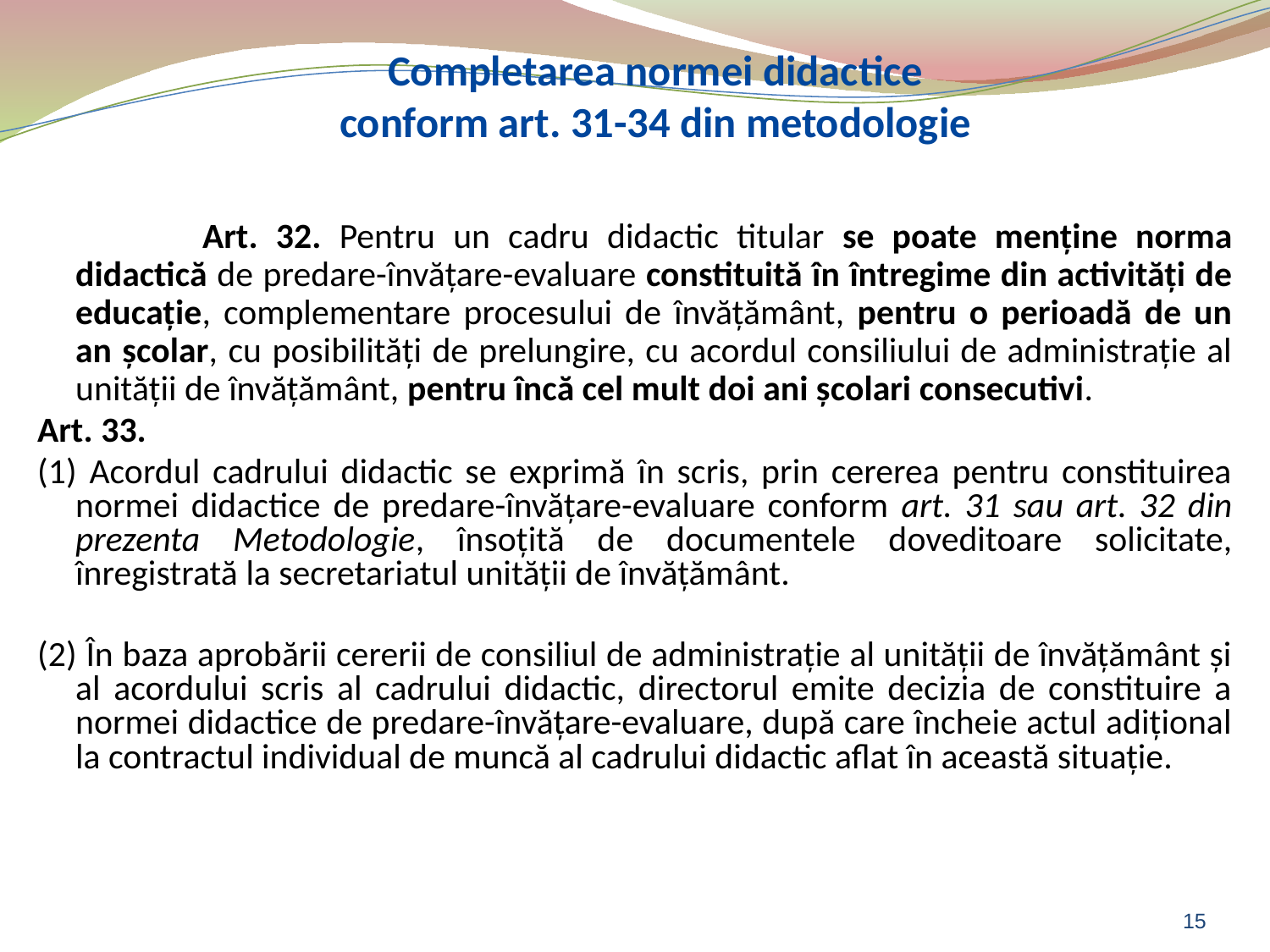

# Completarea normei didactice conform art. 31-34 din metodologie

		Art. 32. Pentru un cadru didactic titular se poate menţine norma didactică de predare-învăţare-evaluare constituită în întregime din activităţi de educaţie, complementare procesului de învăţământ, pentru o perioadă de un an şcolar, cu posibilităţi de prelungire, cu acordul consiliului de administraţie al unităţii de învăţământ, pentru încă cel mult doi ani şcolari consecutivi.
Art. 33.
(1) Acordul cadrului didactic se exprimă în scris, prin cererea pentru constituirea normei didactice de predare-învăţare-evaluare conform art. 31 sau art. 32 din prezenta Metodologie, însoţită de documentele doveditoare solicitate, înregistrată la secretariatul unităţii de învăţământ.

(2) În baza aprobării cererii de consiliul de administraţie al unităţii de învăţământ şi al acordului scris al cadrului didactic, directorul emite decizia de constituire a normei didactice de predare-învăţare-evaluare, după care încheie actul adiţional la contractul individual de muncă al cadrului didactic aflat în această situaţie.

15